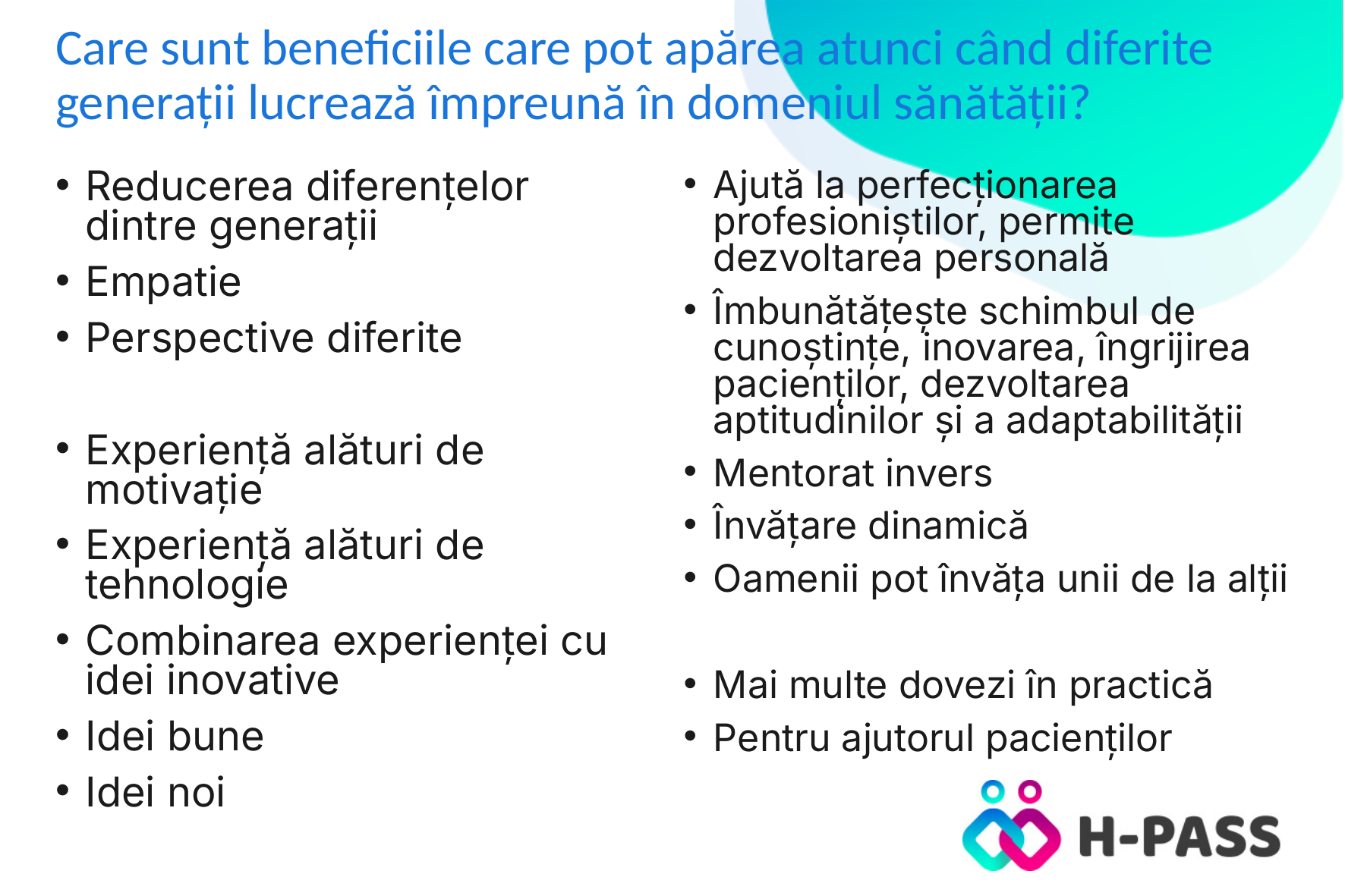

# Care sunt beneficiile care pot apărea atunci când diferite generații lucrează împreună în domeniul sănătății?
Reducerea diferențelor dintre generații
Empatie
Perspective diferite

Experiență alături de motivație
Experiență alături de tehnologie
Combinarea experienței cu idei inovative
Idei bune
Idei noi

Ajută la perfecționarea profesioniștilor, permite dezvoltarea personală
Îmbunătățește schimbul de cunoștințe, inovarea, îngrijirea pacienților, dezvoltarea aptitudinilor și a adaptabilității
Mentorat invers
Învățare dinamică
Oamenii pot învăța unii de la alții

Mai multe dovezi în practică
Pentru ajutorul pacienților